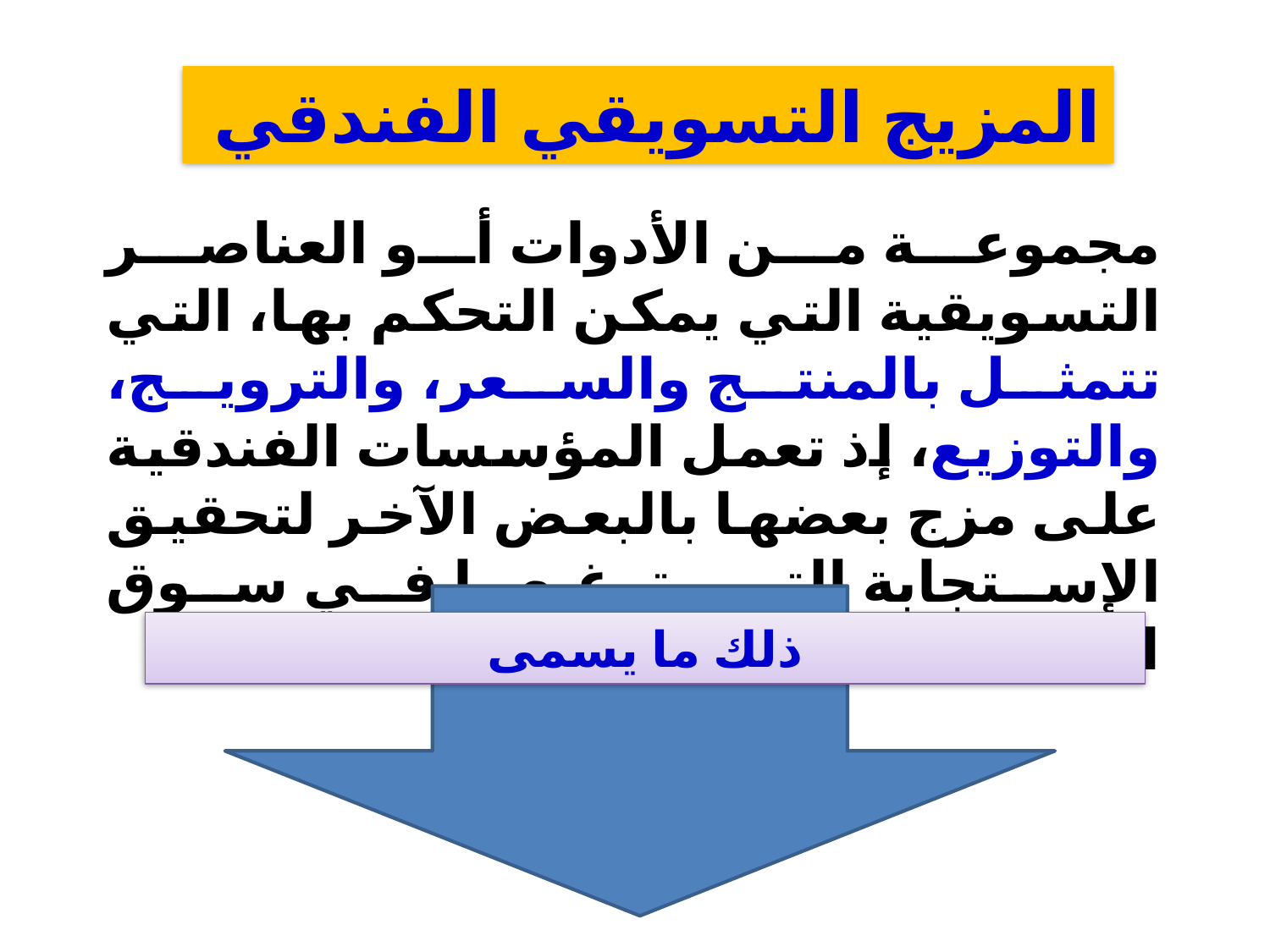

المزيج التسويقي الفندقي
مجموعة من الأدوات أو العناصر التسويقية التي يمكن التحكم بها، التي تتمثل بالمنتج والسعر، والترويج، والتوزيع، إذ تعمل المؤسسات الفندقية على مزج بعضها بالبعض الآخر لتحقيق الإستجابة التي ترغبها في سوق الفنادق المستهدف

ذلك ما يسمى